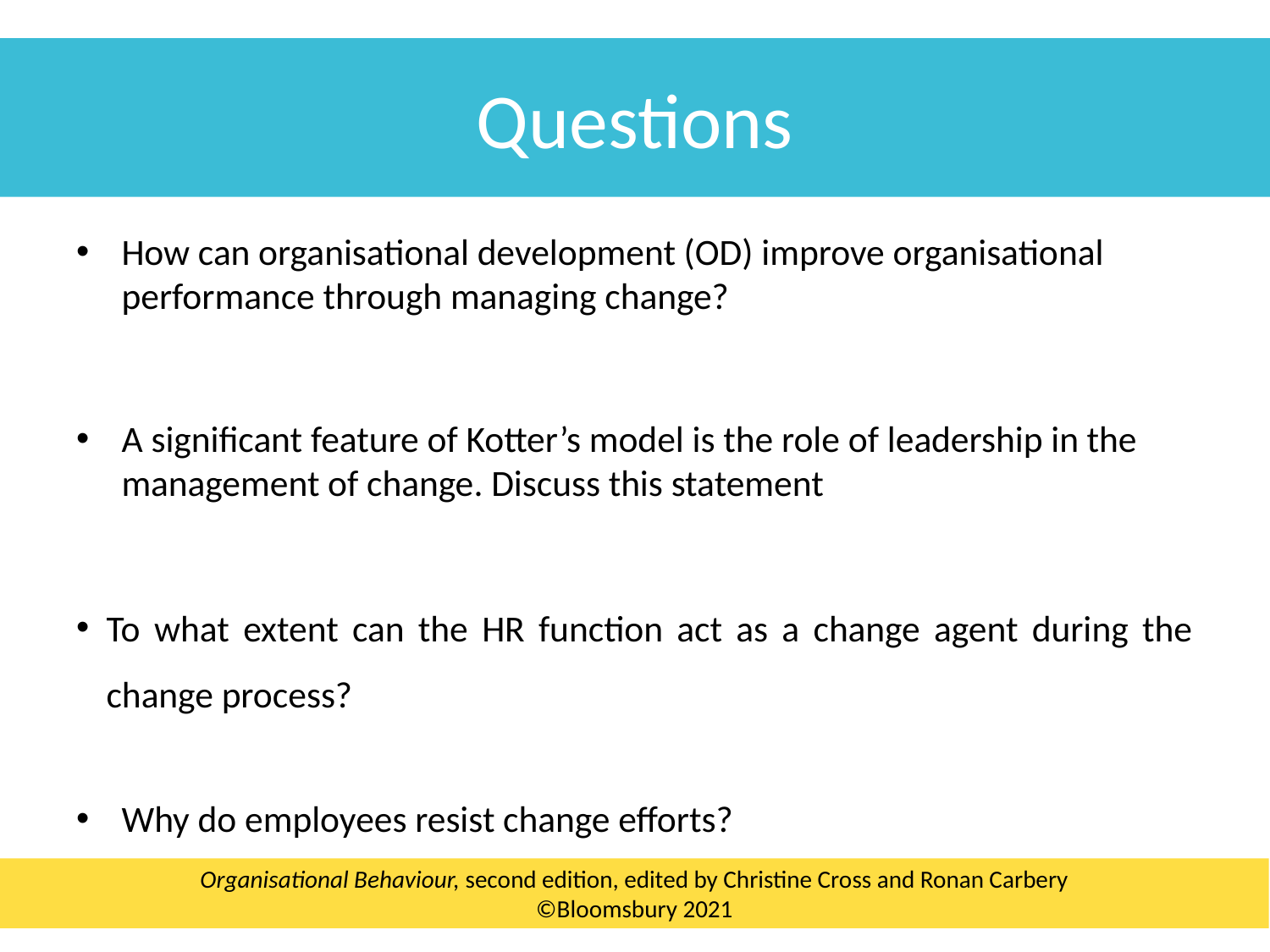

Questions
How can organisational development (OD) improve organisational performance through managing change?

A significant feature of Kotter’s model is the role of leadership in the management of change. Discuss this statement

To what extent can the HR function act as a change agent during the change process?

Why do employees resist change efforts?